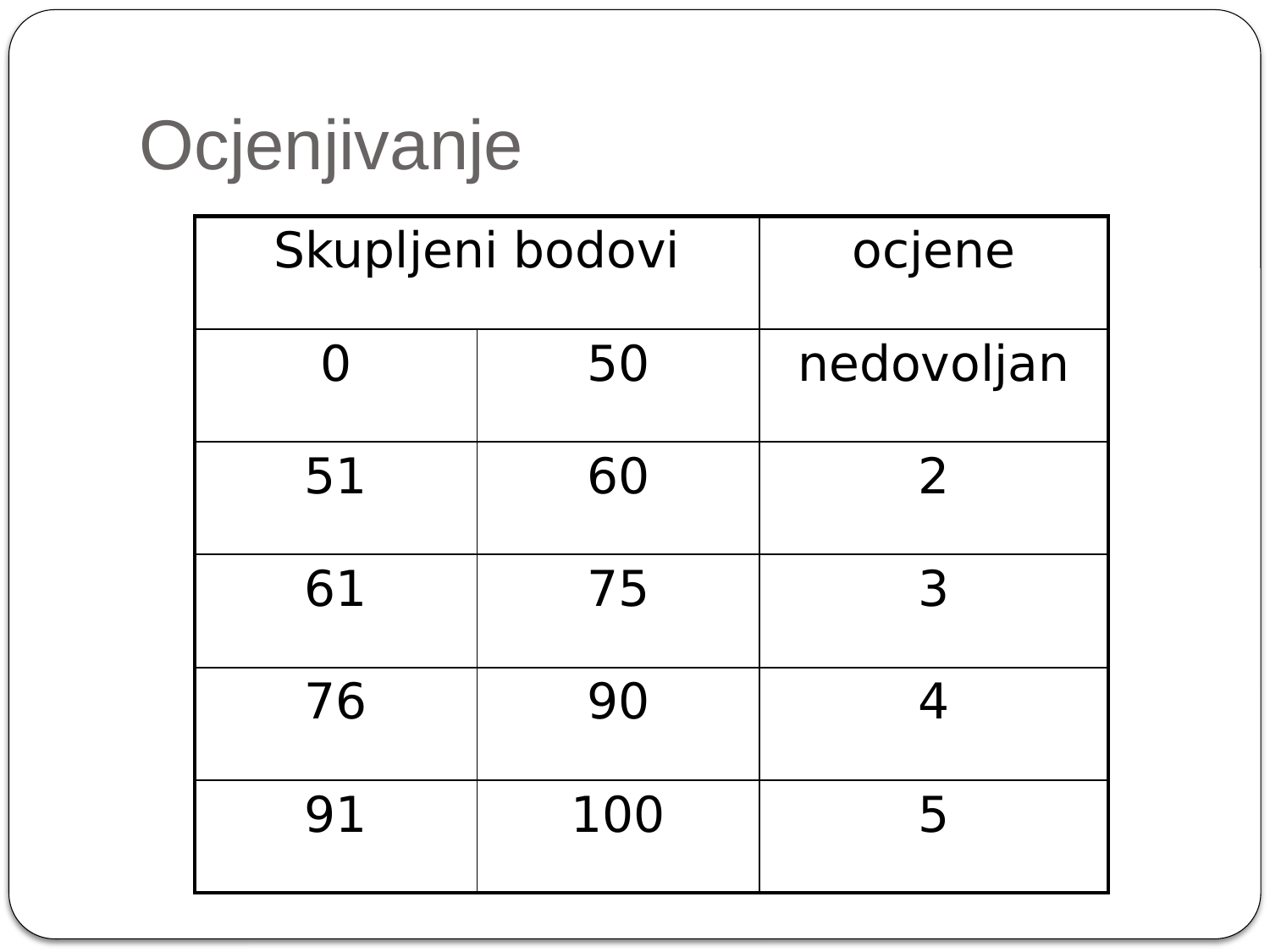

# Ocjenjivanje
| Skupljeni bodovi |  | ocjene |
| --- | --- | --- |
| 0 | 50 | nedovoljan |
| 51 | 60 | 2 |
| 61 | 75 | 3 |
| 76 | 90 | 4 |
| 91 | 100 | 5 |